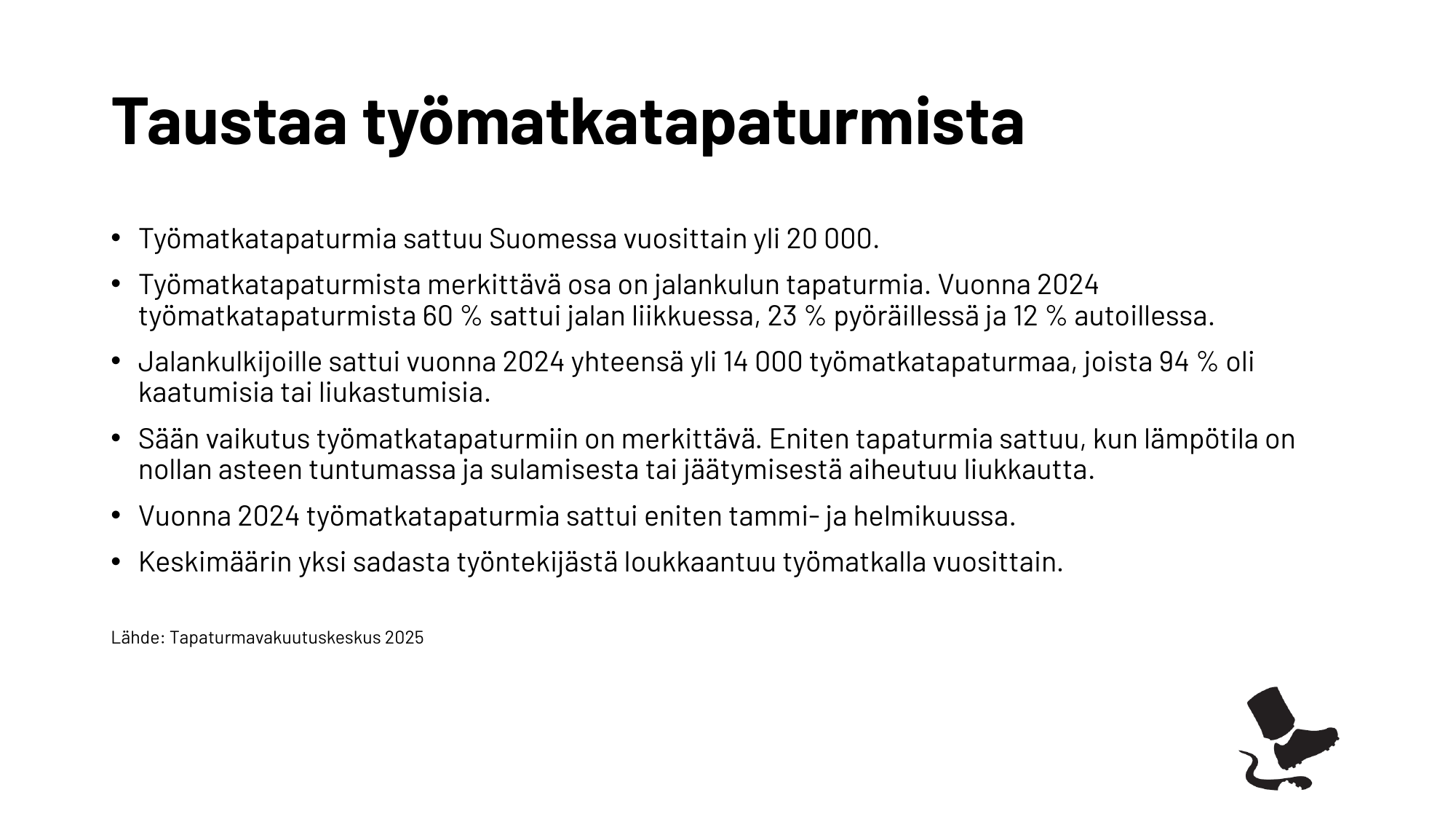

# Taustaa työmatkatapaturmista
Työmatkatapaturmia sattuu Suomessa vuosittain yli 20 000.
Työmatkatapaturmista merkittävä osa on jalankulun tapaturmia. Vuonna 2024 työmatkatapaturmista 60 % sattui jalan liikkuessa, 23 % pyöräillessä ja 12 % autoillessa.
Jalankulkijoille sattui vuonna 2024 yhteensä yli 14 000 työmatkatapaturmaa, joista 94 % oli kaatumisia tai liukastumisia.
Sään vaikutus työmatkatapaturmiin on merkittävä. Eniten tapaturmia sattuu, kun lämpötila on nollan asteen tuntumassa ja sulamisesta tai jäätymisestä aiheutuu liukkautta.
Vuonna 2024 työmatkatapaturmia sattui eniten tammi- ja helmikuussa.
Keskimäärin yksi sadasta työntekijästä loukkaantuu työmatkalla vuosittain.

Lähde: Tapaturmavakuutuskeskus 2025